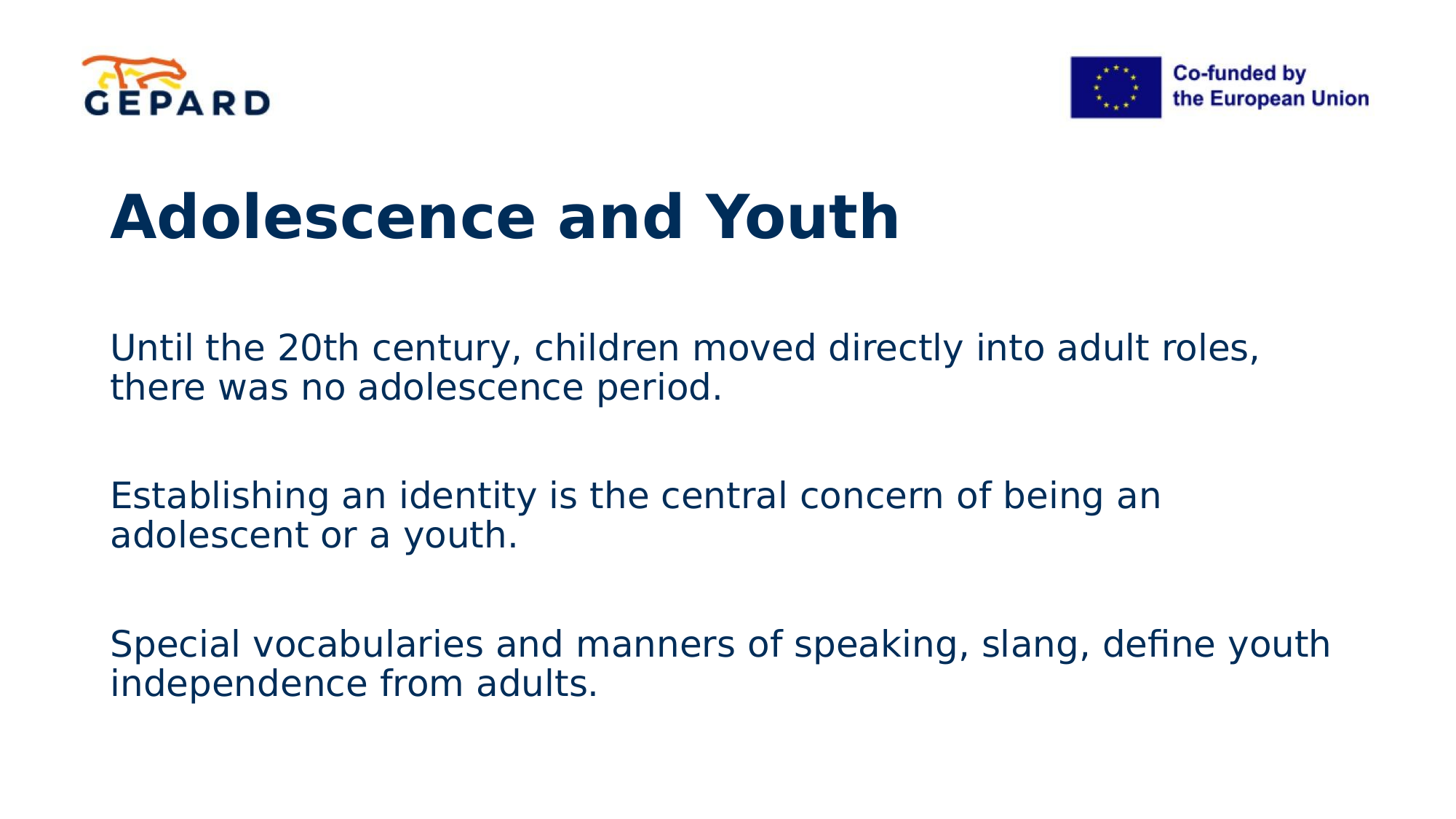

# Adolescence and Youth
Until the 20th century, children moved directly into adult roles, there was no adolescence period.

Establishing an identity is the central concern of being an adolescent or a youth.

Special vocabularies and manners of speaking, slang, define youth independence from adults.